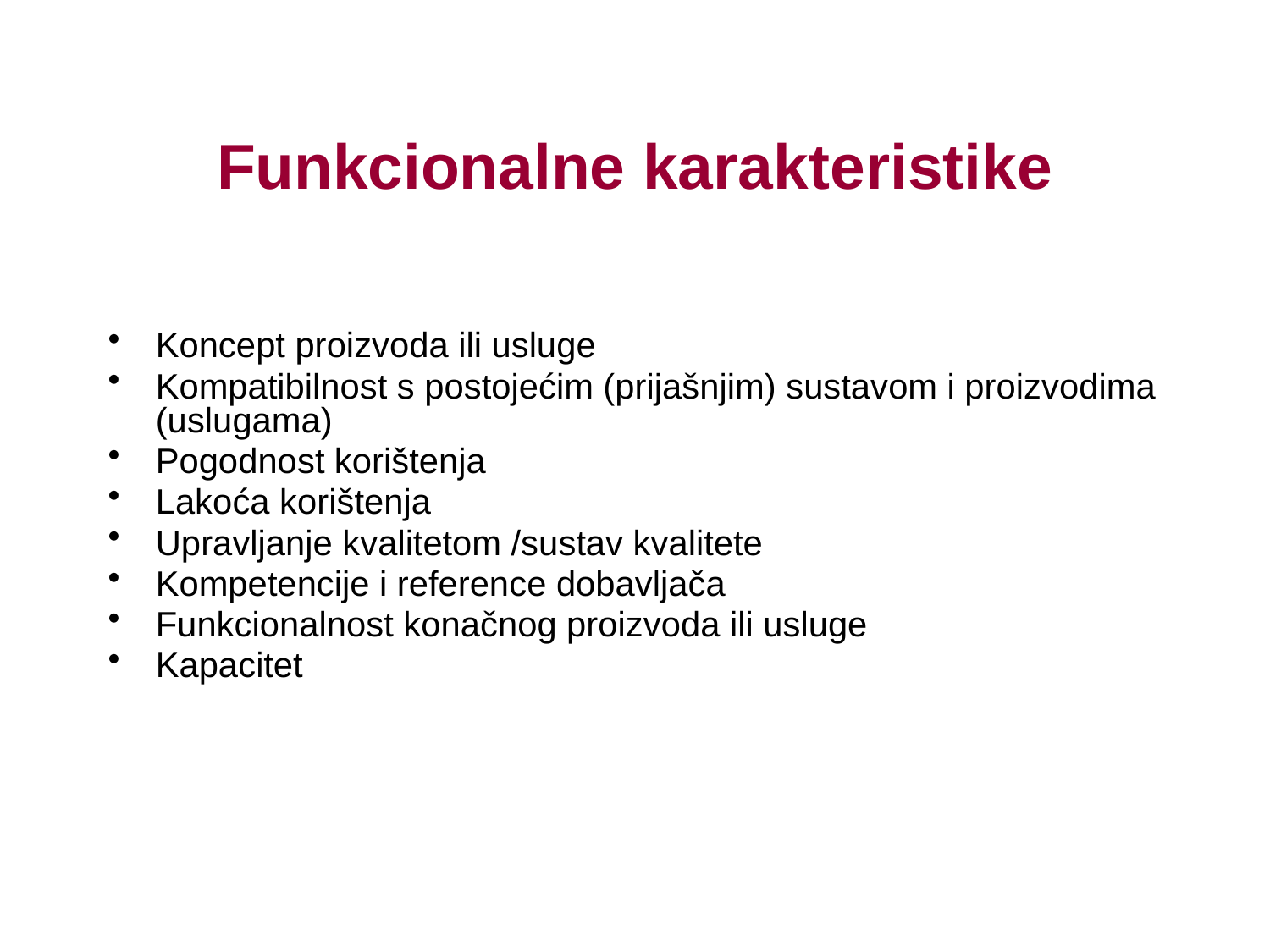

# Funkcionalne karakteristike

Koncept proizvoda ili usluge
Kompatibilnost s postojećim (prijašnjim) sustavom i proizvodima (uslugama)
Pogodnost korištenja
Lakoća korištenja
Upravljanje kvalitetom /sustav kvalitete
Kompetencije i reference dobavljača
Funkcionalnost konačnog proizvoda ili usluge
Kapacitet
30